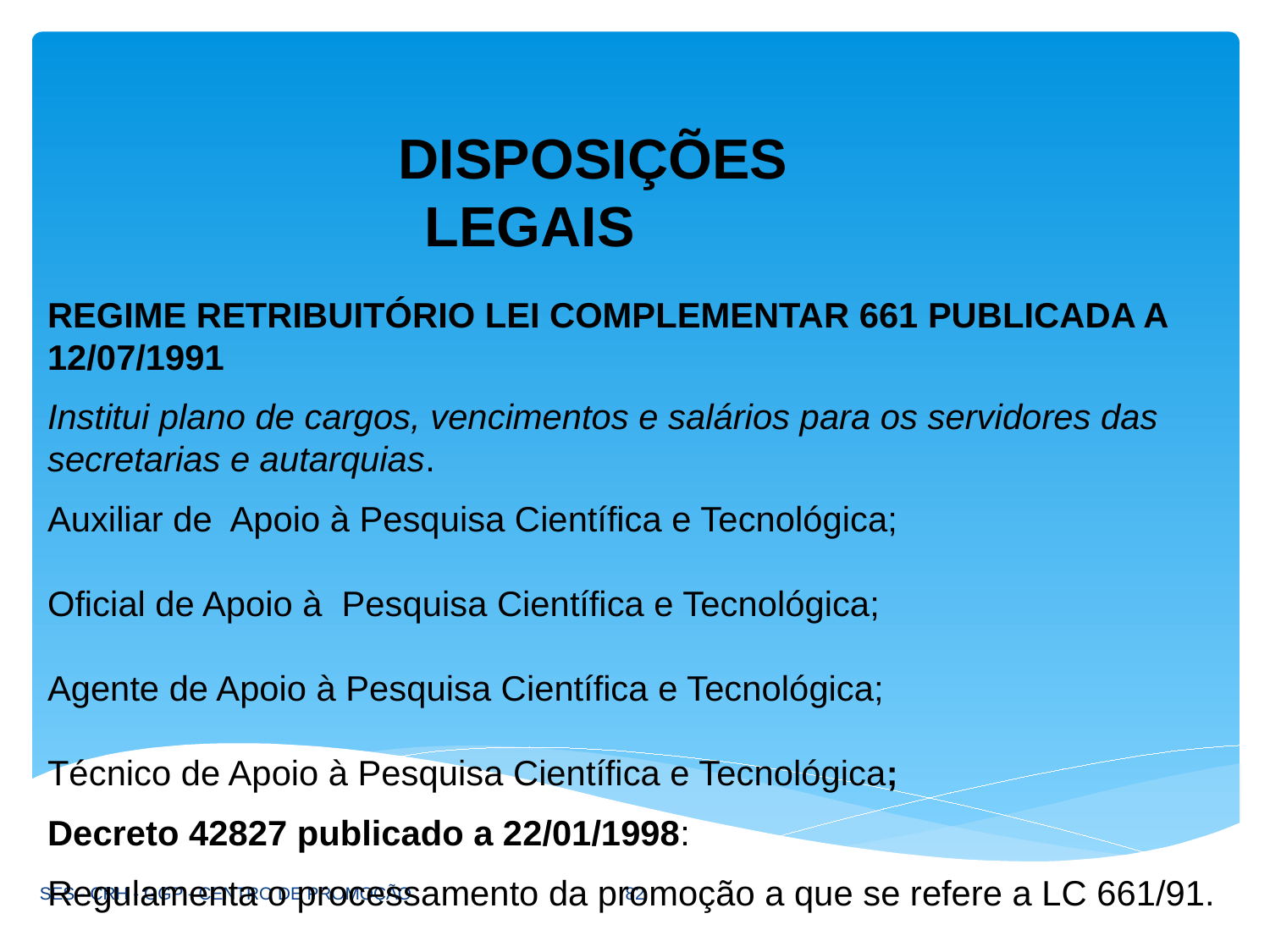

DISPOSIÇÕES LEGAIS

REGIME RETRIBUITÓRIO LEI COMPLEMENTAR 661 PUBLICADA A 12/07/1991
Institui plano de cargos, vencimentos e salários para os servidores das secretarias e autarquias.
Auxiliar de  Apoio à Pesquisa Científica e Tecnológica;
Oficial de Apoio à  Pesquisa Científica e Tecnológica;
Agente de Apoio à Pesquisa Científica e Tecnológica;
Técnico de Apoio à Pesquisa Científica e Tecnológica;
Decreto 42827 publicado a 22/01/1998:
Regulamenta o processamento da promoção a que se refere a LC 661/91.
82
SES - CRH - GGP - CENTRO DE PROMOÇÃO